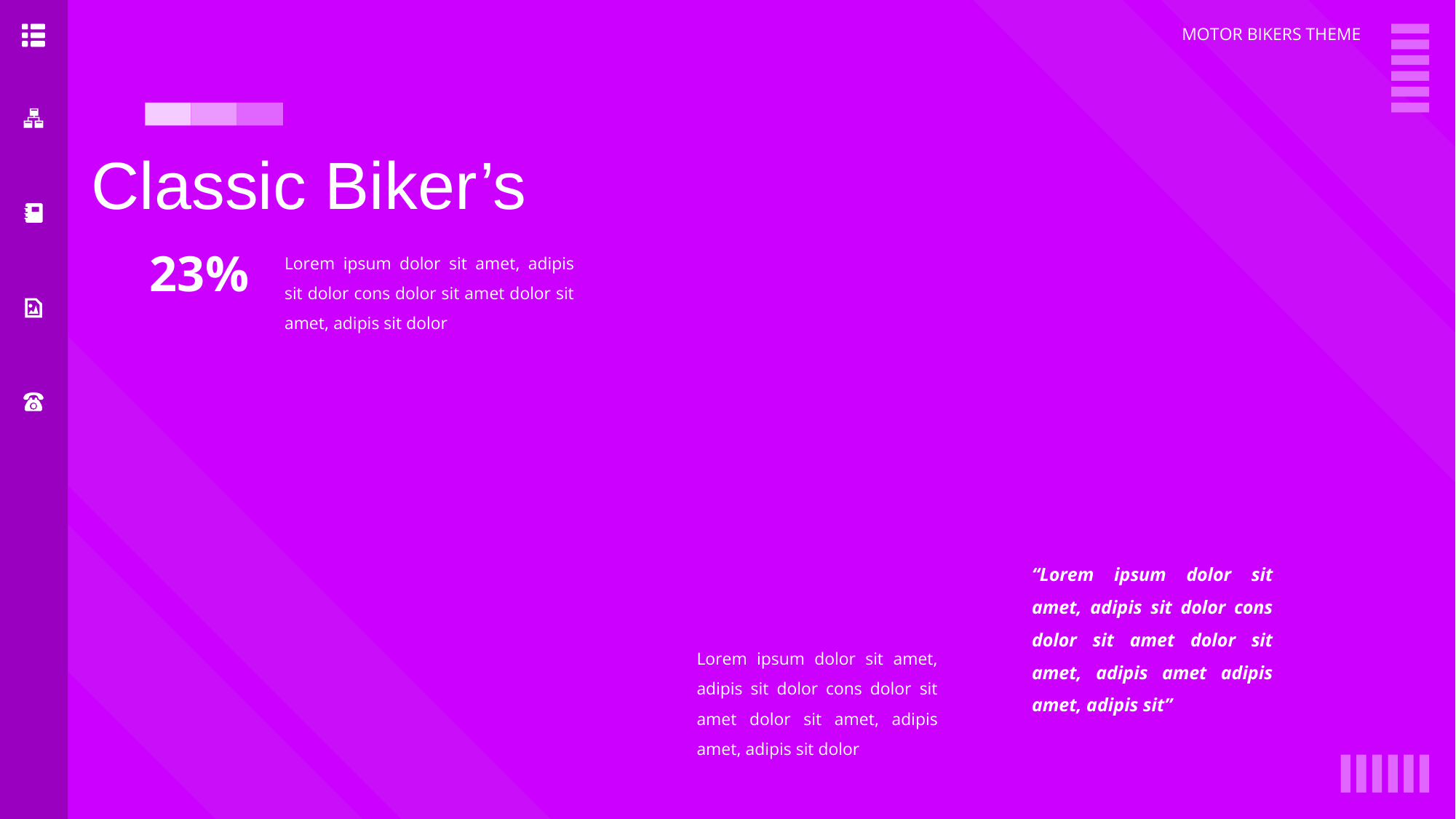

MOTOR BIKERS THEME

Classic Biker’s

Lorem ipsum dolor sit amet, adipis sit dolor cons dolor sit amet dolor sit amet, adipis sit dolor
23%

“Lorem ipsum dolor sit amet, adipis sit dolor cons dolor sit amet dolor sit amet, adipis amet adipis amet, adipis sit”
Lorem ipsum dolor sit amet, adipis sit dolor cons dolor sit amet dolor sit amet, adipis amet, adipis sit dolor